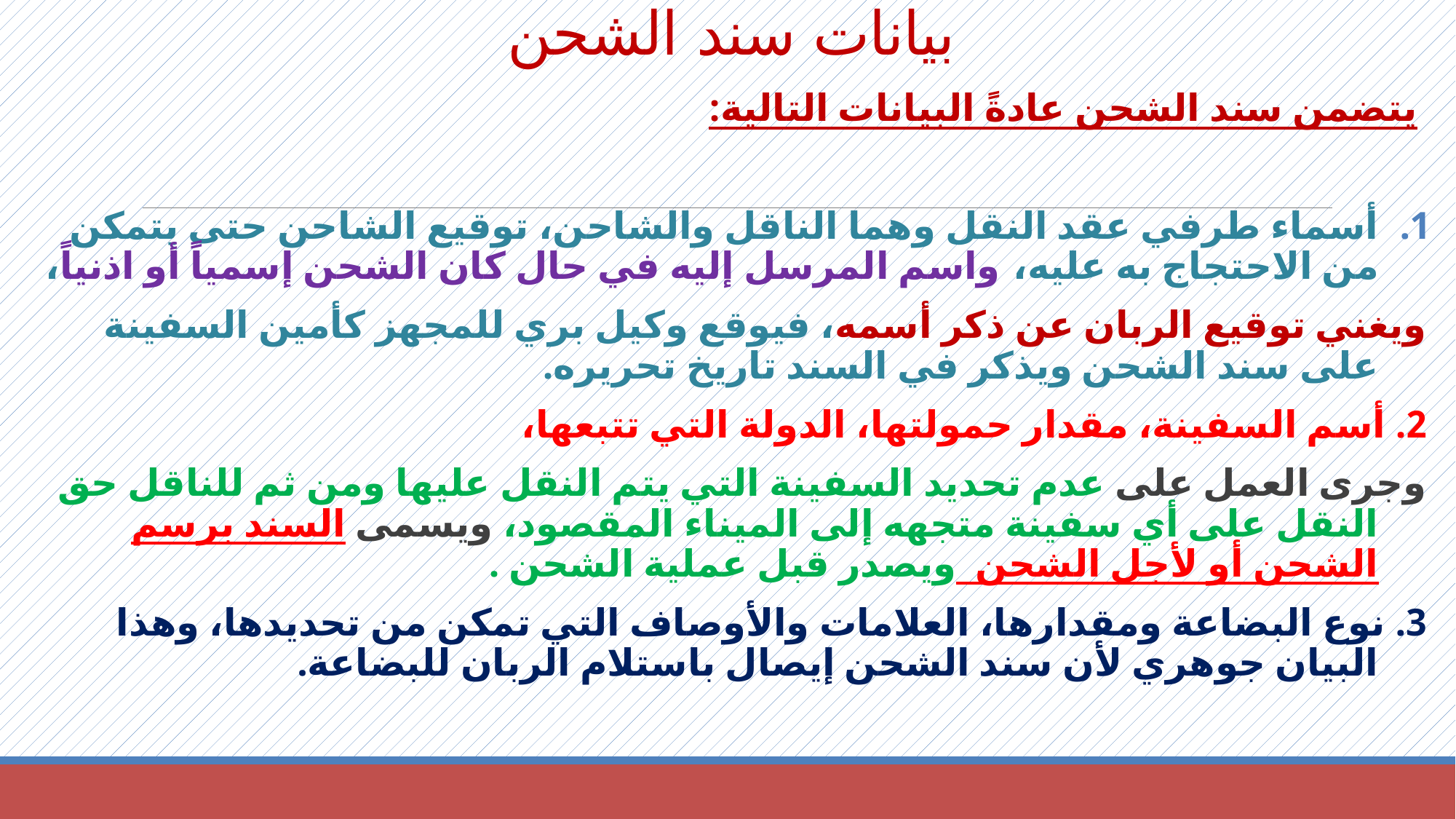

# بيانات سند الشحن
يتضمن سند الشحن عادةً البيانات التالية:

أسماء طرفي عقد النقل وهما الناقل والشاحن، توقيع الشاحن حتى يتمكن من الاحتجاج به عليه، واسم المرسل إليه في حال كان الشحن إسمياً أو اذنياً،
ويغني توقيع الربان عن ذكر أسمه، فيوقع وكيل بري للمجهز كأمين السفينة على سند الشحن ويذكر في السند تاريخ تحريره.
2. أسم السفينة، مقدار حمولتها، الدولة التي تتبعها،
وجرى العمل على عدم تحديد السفينة التي يتم النقل عليها ومن ثم للناقل حق النقل على أي سفينة متجهه إلى الميناء المقصود، ويسمى السند برسم الشحن أو لأجل الشحن  ويصدر قبل عملية الشحن .
3. نوع البضاعة ومقدارها، العلامات والأوصاف التي تمكن من تحديدها، وهذا البيان جوهري لأن سند الشحن إيصال باستلام الربان للبضاعة.